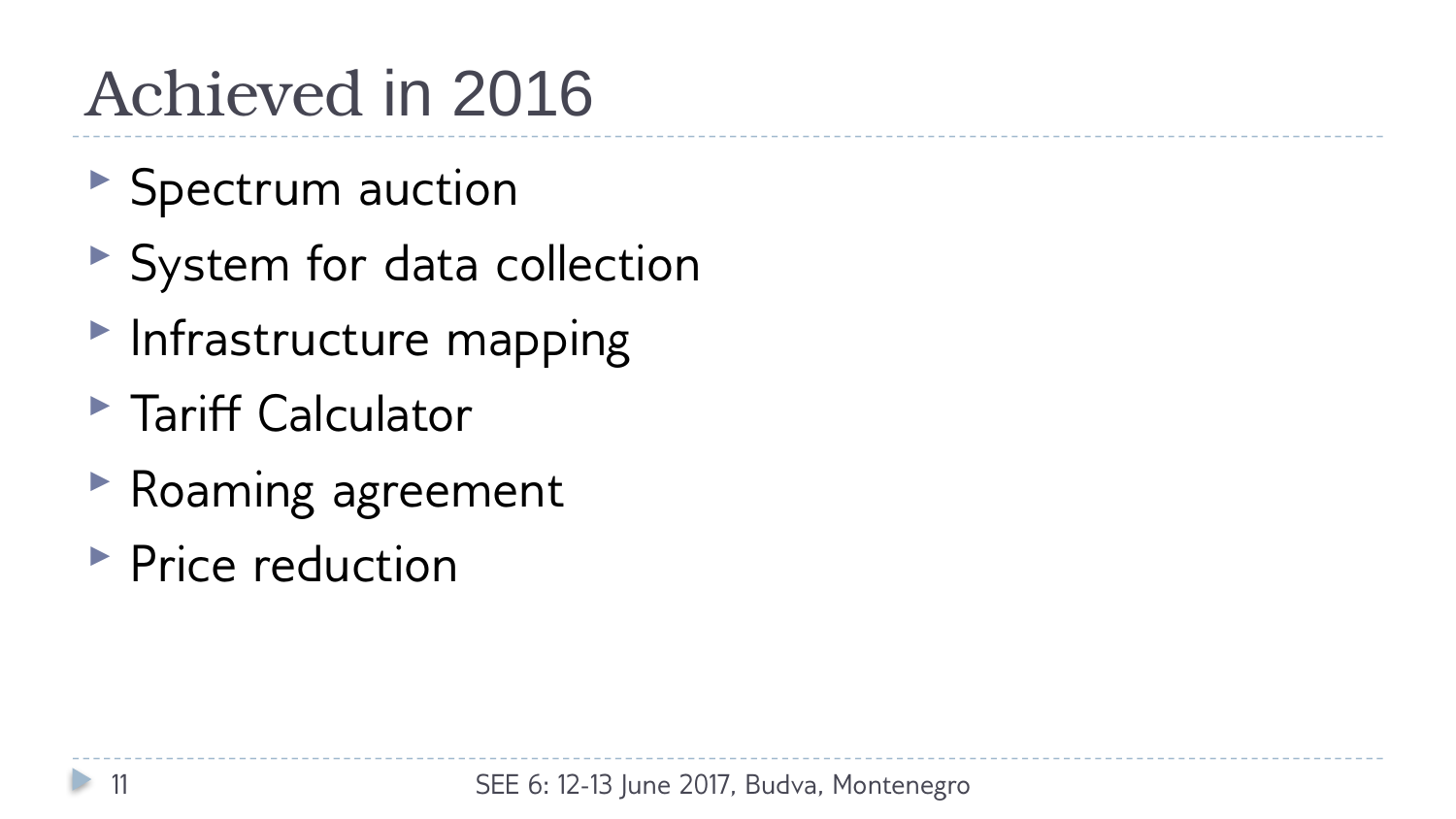

# Achieved in 2016
Spectrum auction
System for data collection
Infrastructure mapping
Tariff Calculator
Roaming agreement
Price reduction
11
SEE 6: 12-13 June 2017, Budva, Montenegro